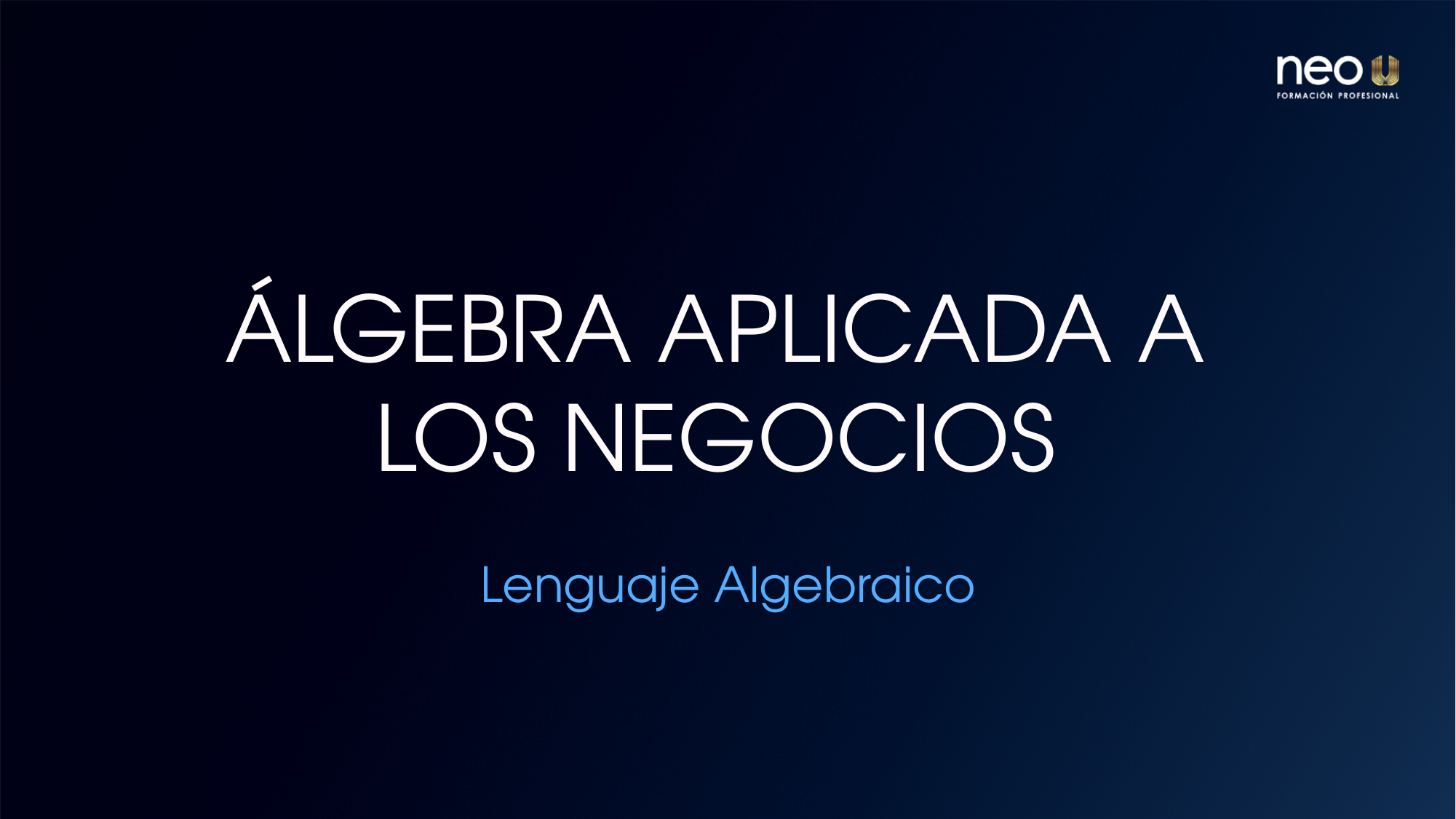

# ÁLGEBRA APLICADA A LOS NEGOCIOS
Lenguaje Algebraico